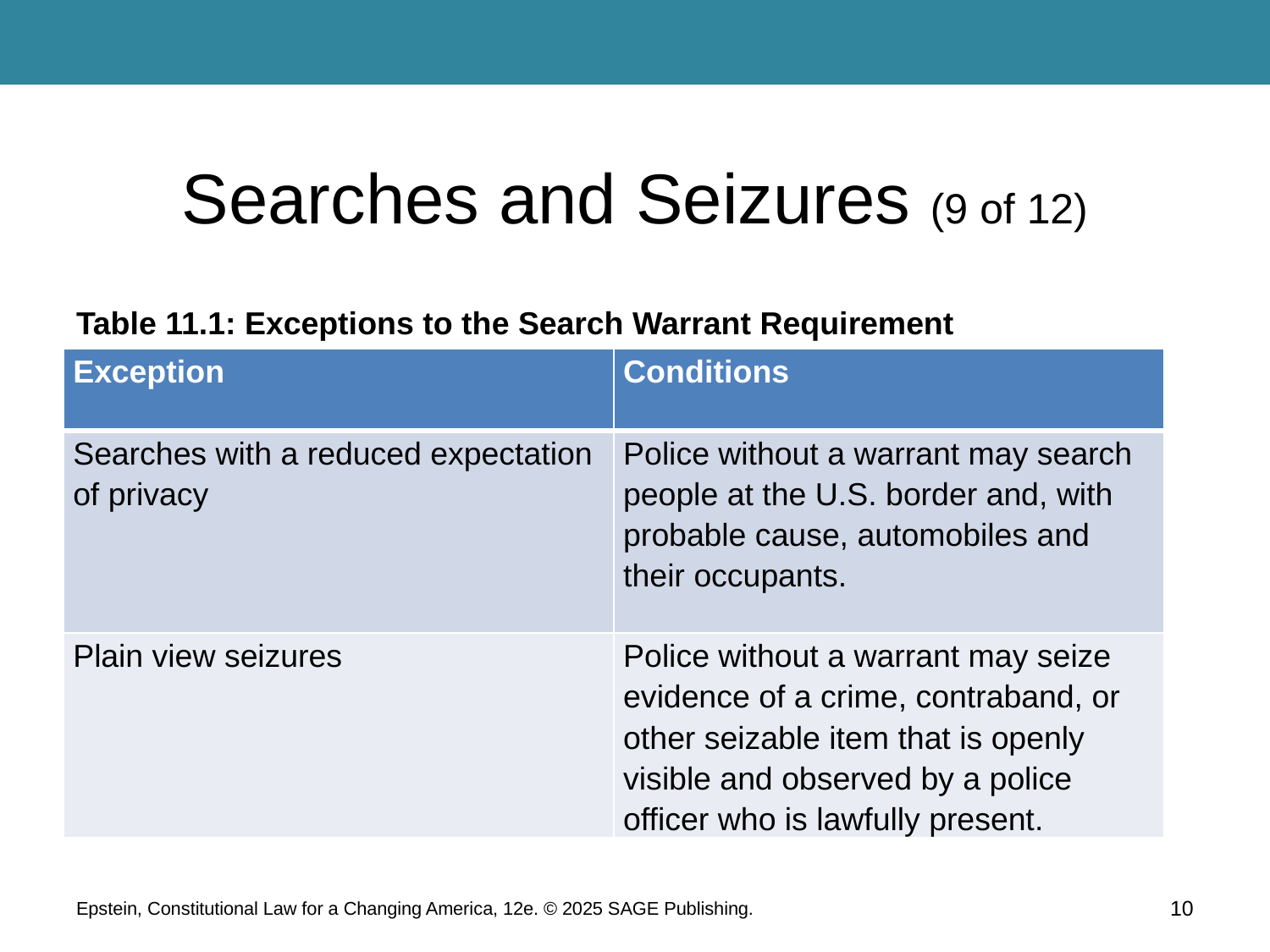

# Searches and Seizures (9 of 12)
Table 11.1: Exceptions to the Search Warrant Requirement

| Exception | Conditions |
| --- | --- |
| Searches with a reduced expectation of privacy | Police without a warrant may search people at the U.S. border and, with probable cause, automobiles and their occupants. |
| Plain view seizures | Police without a warrant may seize evidence of a crime, contraband, or other seizable item that is openly visible and observed by a police officer who is lawfully present. |
Epstein, Constitutional Law for a Changing America, 12e. © 2025 SAGE Publishing.
10